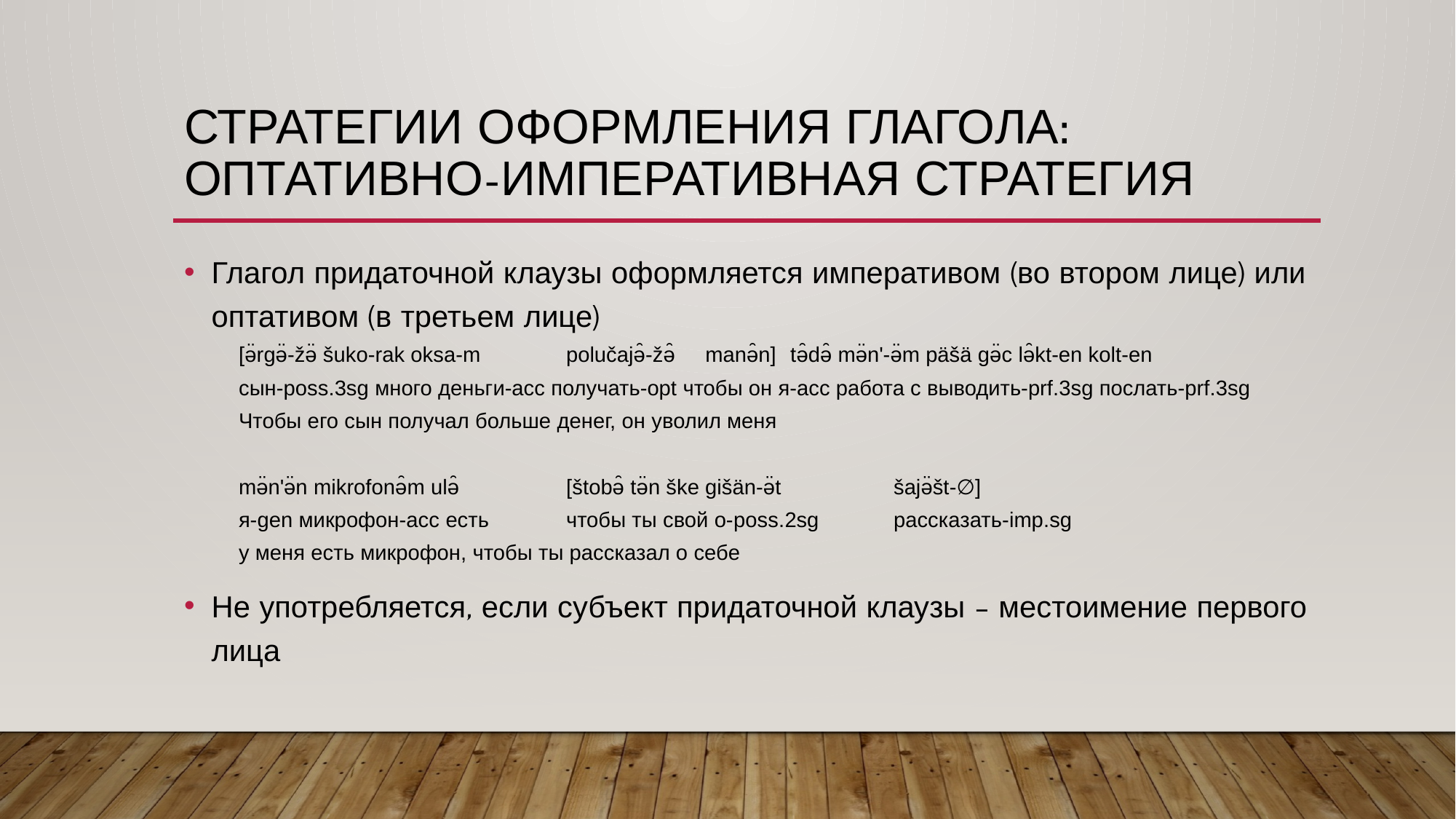

# Стратегии оформления глагола: Оптативно-императивная стратегия
Глагол придаточной клаузы оформляется императивом (во втором лице) или оптативом (в третьем лице)
[ə̈rgə̈-žə̈ šuko-rak oksa-m 	polučajə̑-žə̑	     manə̑n]	 tə̑də̑ mə̈n'-ə̈m päšä gə̈c lə̑kt-en kolt-en
сын-poss.3sg много деньги-acc получать-opt чтобы он я-acc работа с выводить-prf.3sg послать-prf.3sg
Чтобы его сын получал больше денег, он уволил меня

mə̈n'ə̈n mikrofonə̑m ulə̑ 	[štobə̑ tə̈n ške gišän-ə̈t 	šajə̈št-∅]
я-gen микрофон-acc есть 	чтобы ты свой о-poss.2sg 	рассказать-imp.sg
у меня есть микрофон, чтобы ты рассказал о себе
Не употребляется, если субъект придаточной клаузы – местоимение первого лица